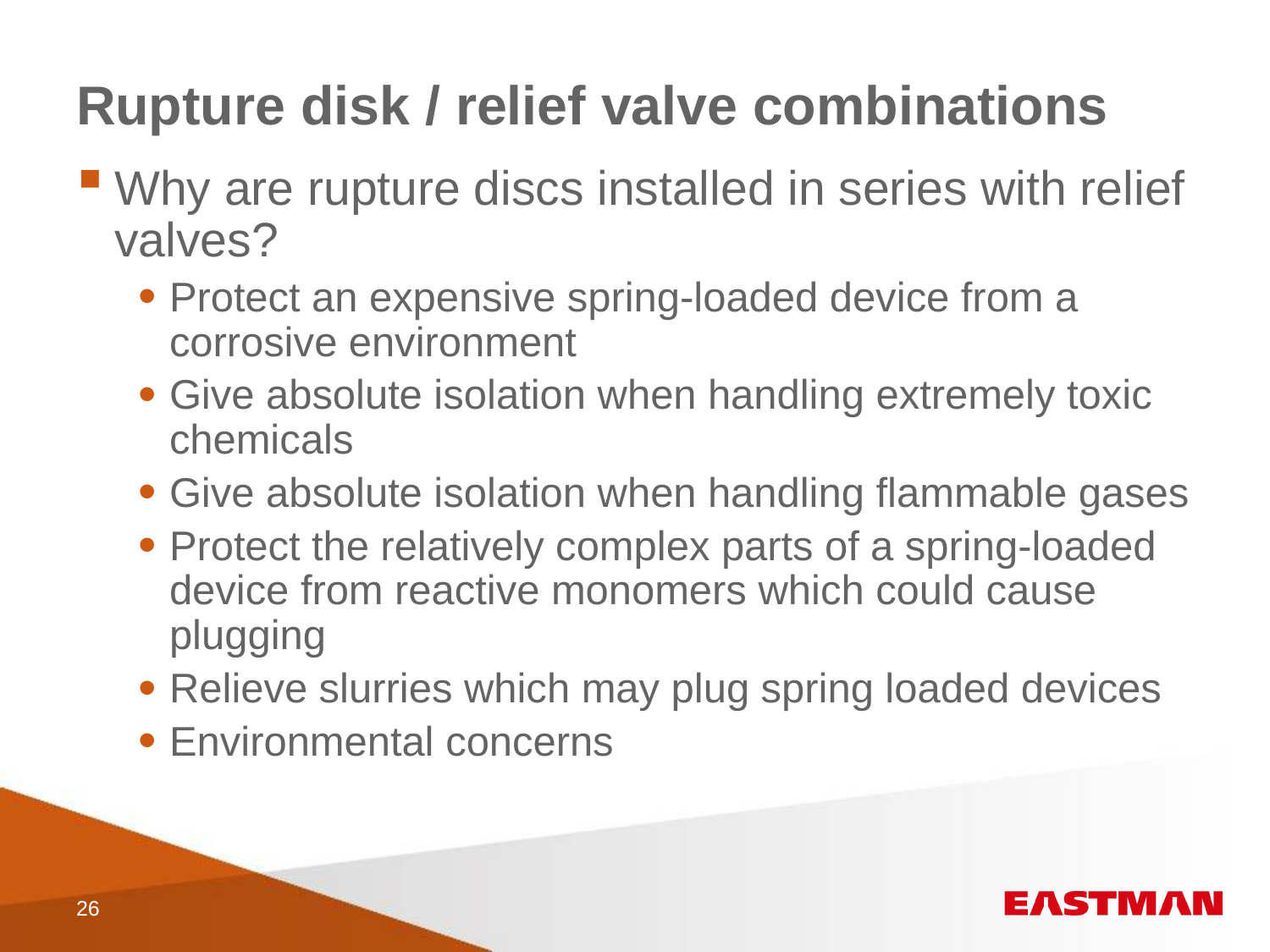

# Rupture disk / relief valve combinations
Why are rupture discs installed in series with relief valves?
Protect an expensive spring-loaded device from a corrosive environment
Give absolute isolation when handling extremely toxic chemicals
Give absolute isolation when handling flammable gases
Protect the relatively complex parts of a spring-loaded device from reactive monomers which could cause plugging
Relieve slurries which may plug spring loaded devices
Environmental concerns
26